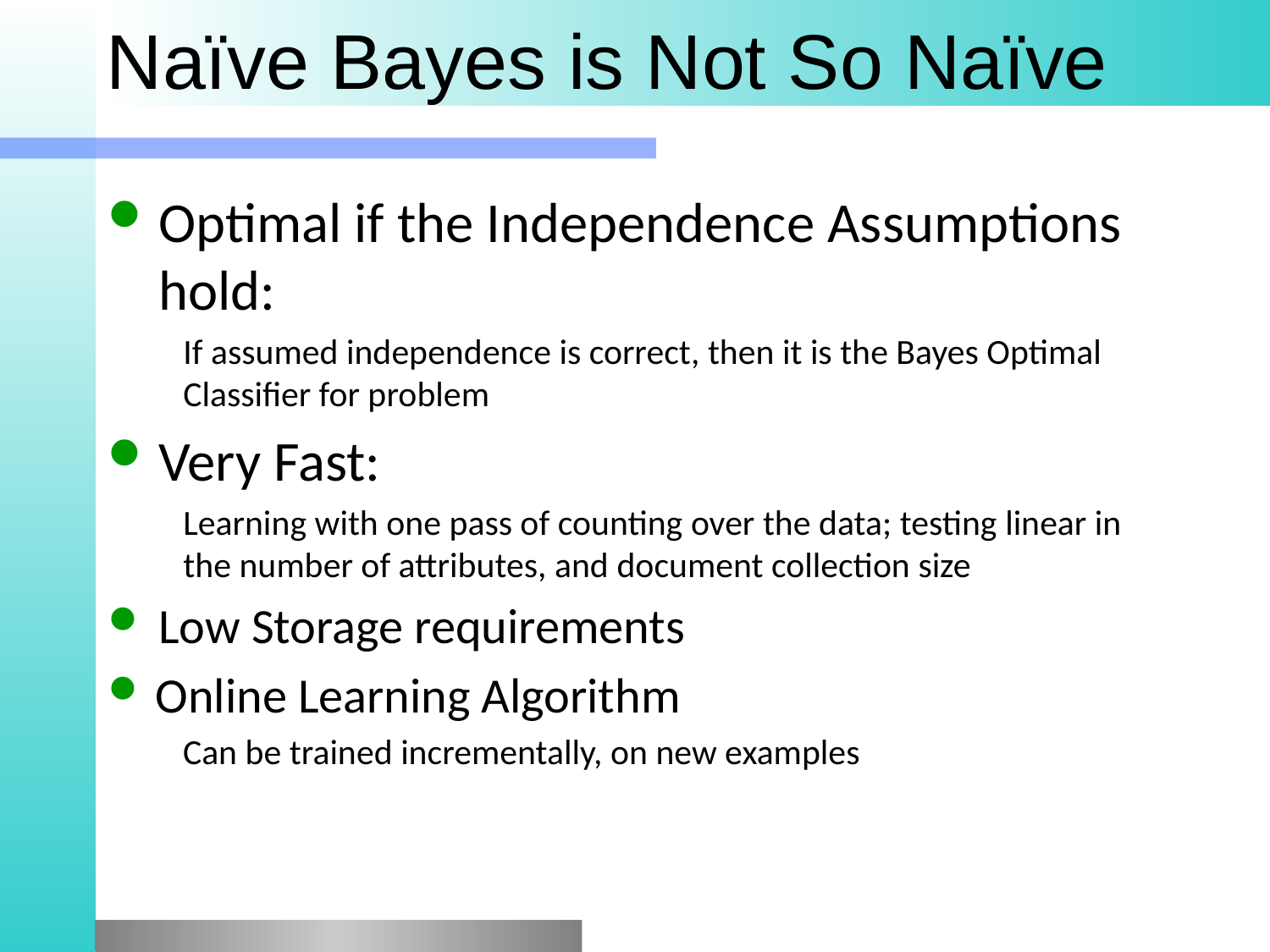

# Naïve Bayes is Not So Naïve
Optimal if the Independence Assumptions hold:
If assumed independence is correct, then it is the Bayes Optimal Classifier for problem
Very Fast:
Learning with one pass of counting over the data; testing linear in the number of attributes, and document collection size
Low Storage requirements
Online Learning Algorithm
Can be trained incrementally, on new examples